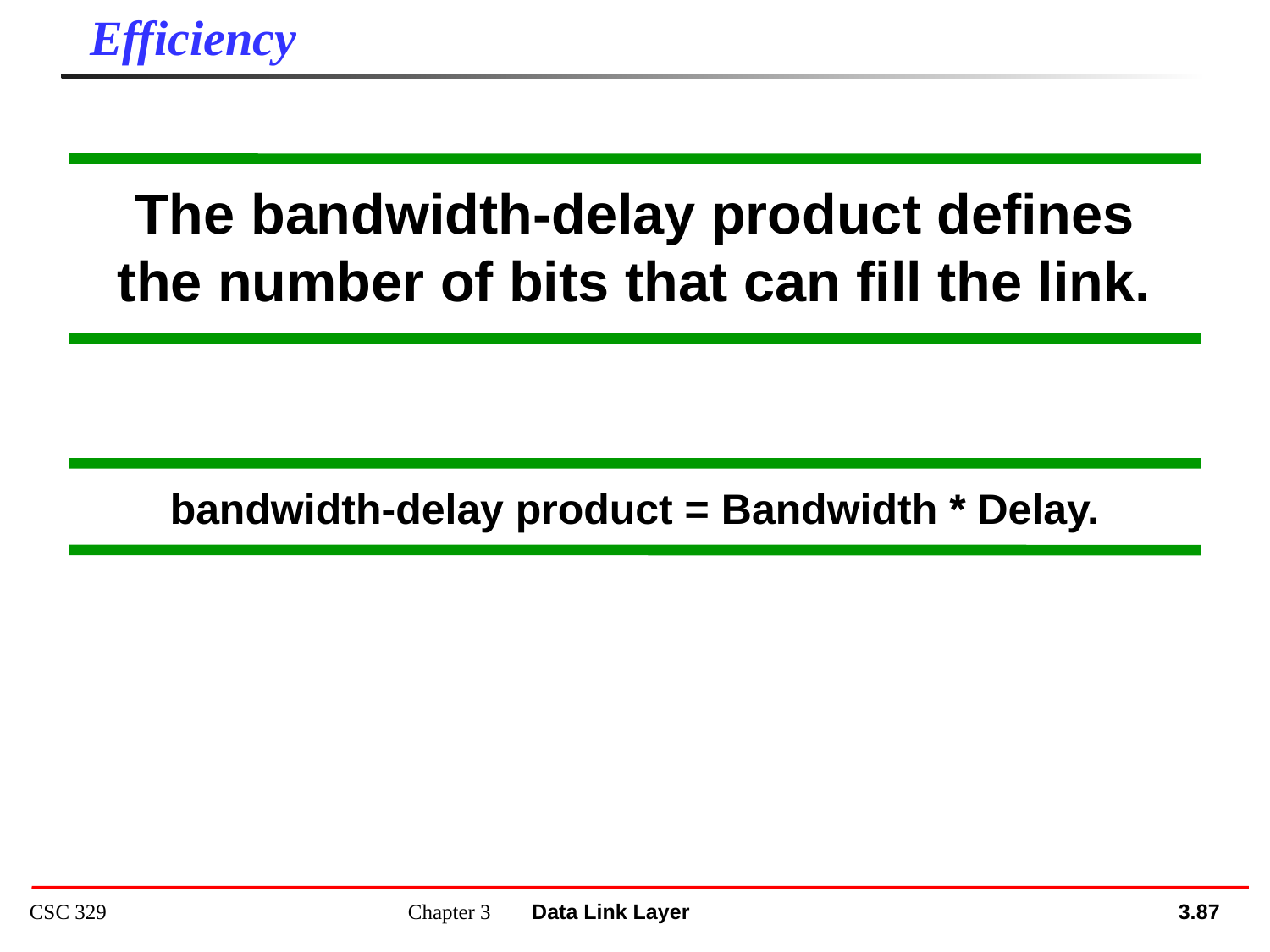

Efficiency

The bandwidth-delay product defines the number of bits that can fill the link.

bandwidth-delay product = Bandwidth * Delay.